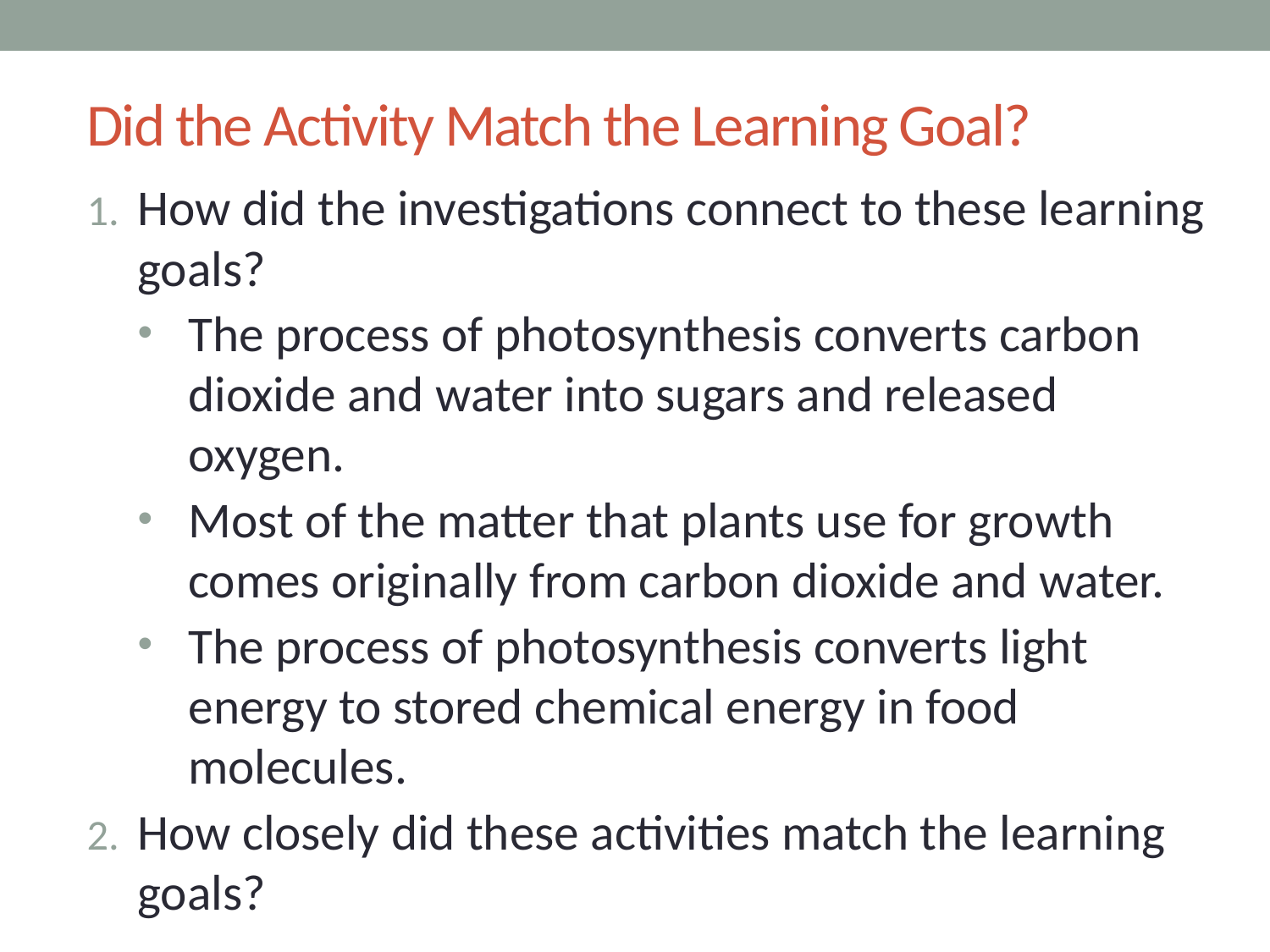

# Did the Activity Match the Learning Goal?
How did the investigations connect to these learning goals?
The process of photosynthesis converts carbon dioxide and water into sugars and released oxygen.
Most of the matter that plants use for growth comes originally from carbon dioxide and water.
The process of photosynthesis converts light energy to stored chemical energy in food molecules.
How closely did these activities match the learning goals?